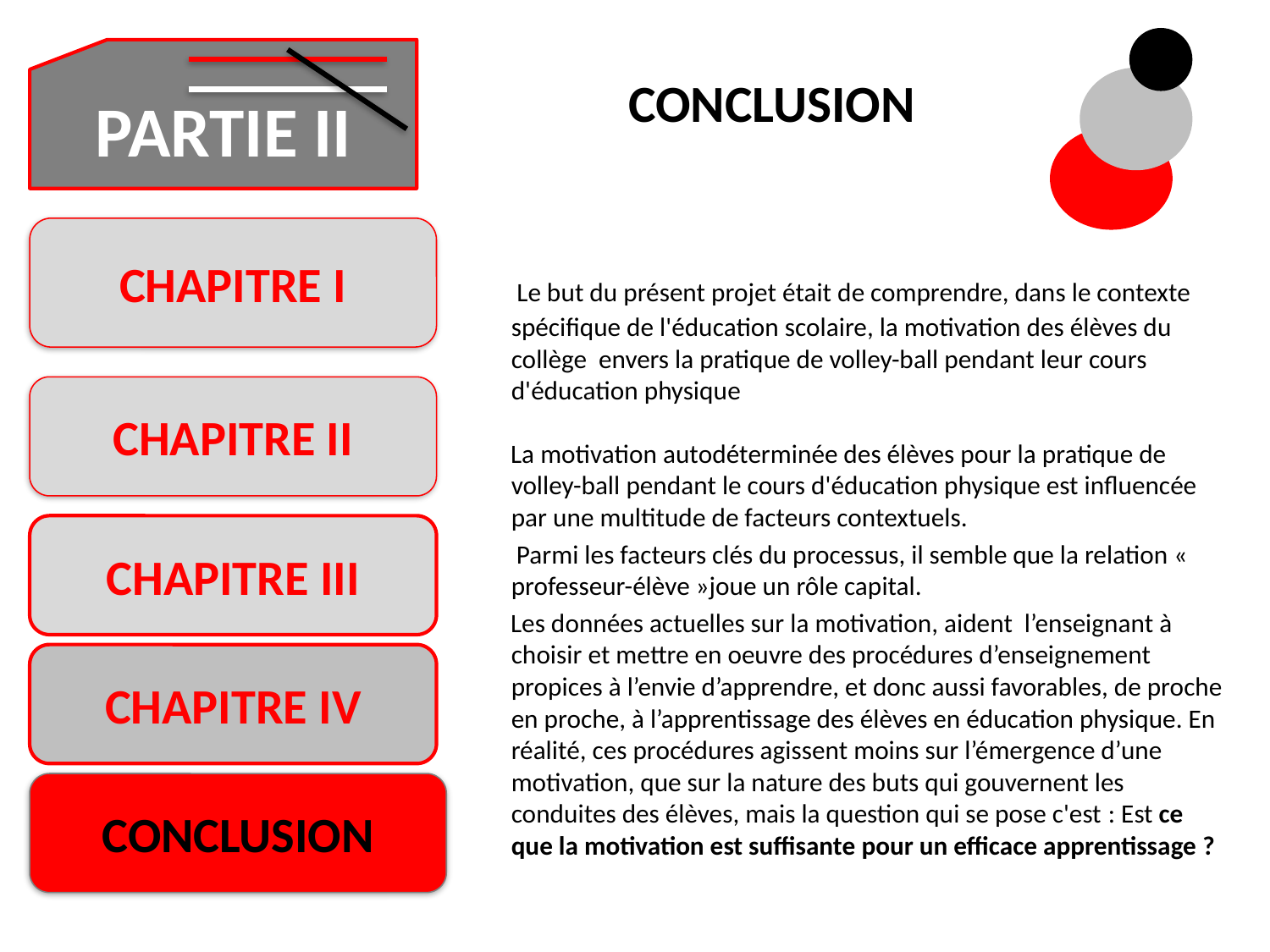

# CONCLUSION
PARTIE II

CHAPITRE I

     Le but du présent projet était de comprendre, dans le contexte spécifique de l'éducation scolaire, la motivation des élèves du collège  envers la pratique de volley-ball pendant leur cours d'éducation physique

       La motivation autodéterminée des élèves pour la pratique de volley-ball pendant le cours d'éducation physique est influencée par une multitude de facteurs contextuels.
        Parmi les facteurs clés du processus, il semble que la relation « professeur-élève »joue un rôle capital.
       Les données actuelles sur la motivation, aident  l’enseignant à choisir et mettre en oeuvre des procédures d’enseignement propices à l’envie d’apprendre, et donc aussi favorables, de proche en proche, à l’apprentissage des élèves en éducation physique. En réalité, ces procédures agissent moins sur l’émergence d’une motivation, que sur la nature des buts qui gouvernent les conduites des élèves, mais la question qui se pose c'est : Est ce que la motivation est suffisante pour un efficace apprentissage ?

CHAPITRE II
CHAPITRE III
CHAPITRE IV
CONCLUSION